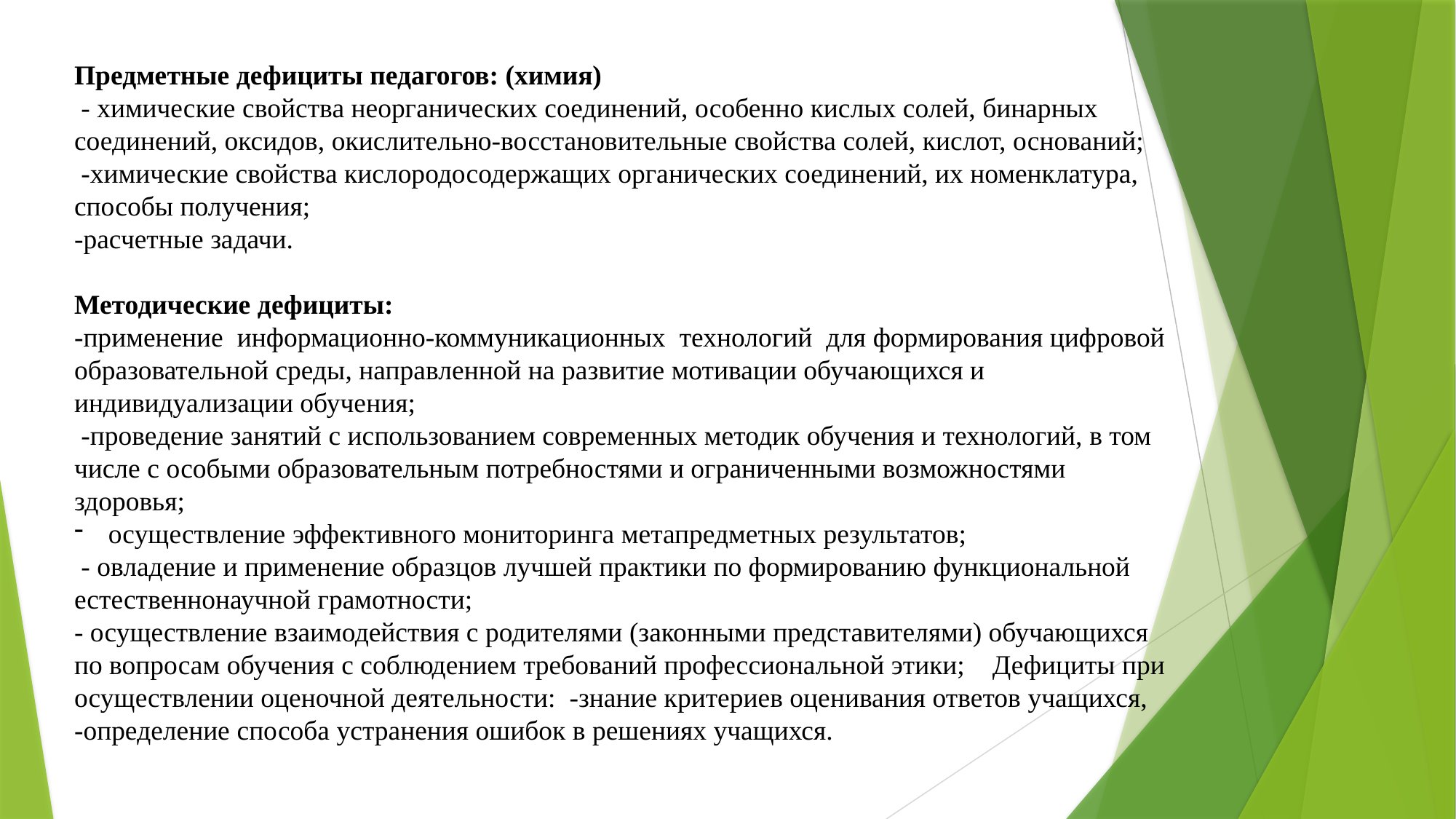

Предметные дефициты педагогов: (химия)
 - химические свойства неорганических соединений, особенно кислых солей, бинарных соединений, оксидов, окислительно-восстановительные свойства солей, кислот, оснований;
 -химические свойства кислородосодержащих органических соединений, их номенклатура, способы получения;
-расчетные задачи.

Методические дефициты:
-применение  информационно-коммуникационных  технологий  для формирования цифровой образовательной среды, направленной на развитие мотивации обучающихся и индивидуализации обучения;
 -проведение занятий с использованием современных методик обучения и технологий, в том числе с особыми образовательным потребностями и ограниченными возможностями здоровья;
осуществление эффективного мониторинга метапредметных результатов;
 - овладение и применение образцов лучшей практики по формированию функциональной естественнонаучной грамотности;
- осуществление взаимодействия с родителями (законными представителями) обучающихся по вопросам обучения с соблюдением требований профессиональной этики;    Дефициты при осуществлении оценочной деятельности:  -знание критериев оценивания ответов учащихся,   -определение способа устранения ошибок в решениях учащихся.